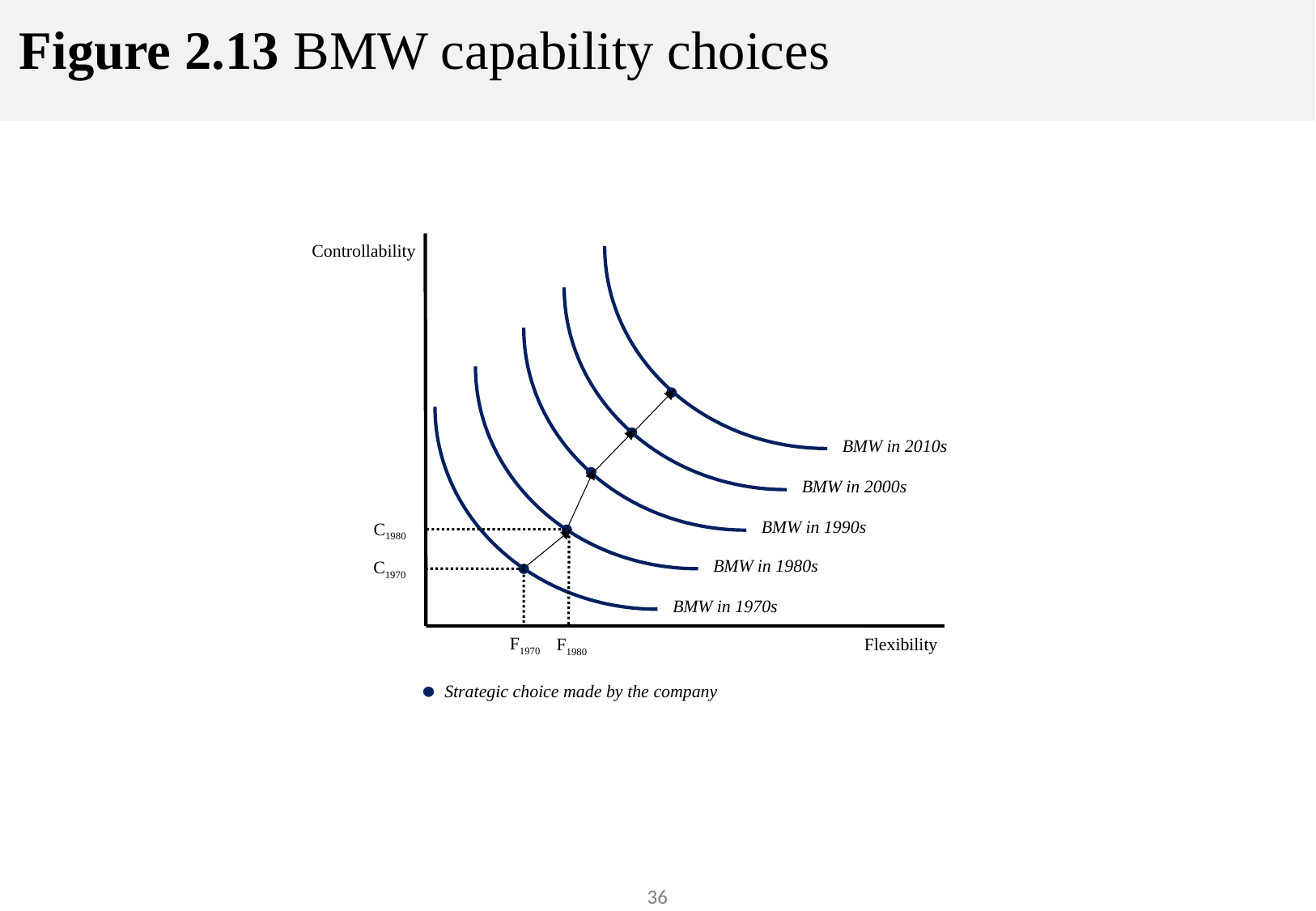

# Figure 2.13 BMW capability choices
Controllability

BMW in 2010s

BMW in 2000s
BMW in 1990s
C1980

BMW in 1980s
C1970

BMW in 1970s

F1970
F1980
Flexibility
Strategic choice made by the company